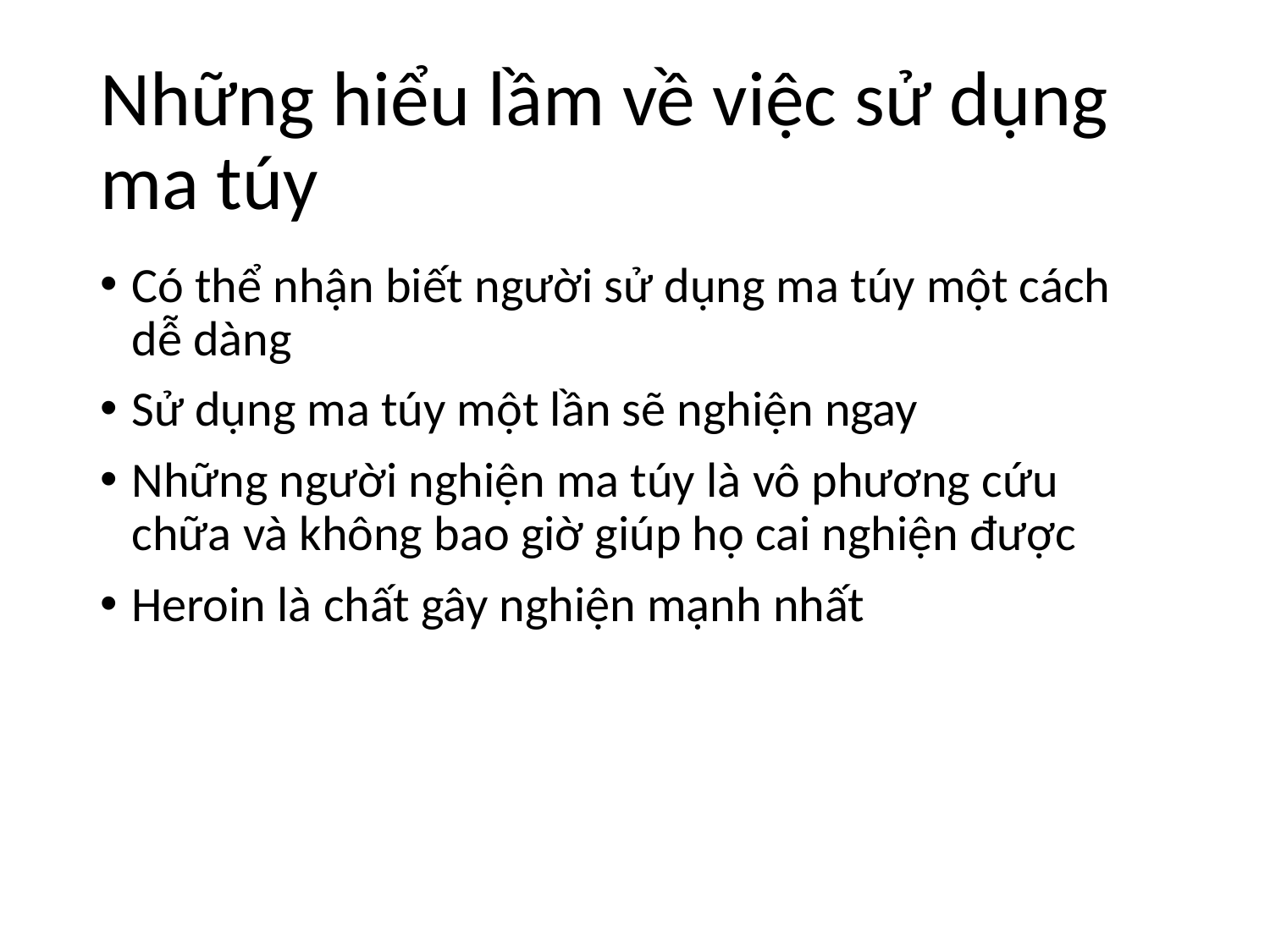

# Những hiểu lầm về việc sử dụng ma túy
Có thể nhận biết người sử dụng ma túy một cách dễ dàng
Sử dụng ma túy một lần sẽ nghiện ngay
Những người nghiện ma túy là vô phương cứu chữa và không bao giờ giúp họ cai nghiện được
Heroin là chất gây nghiện mạnh nhất